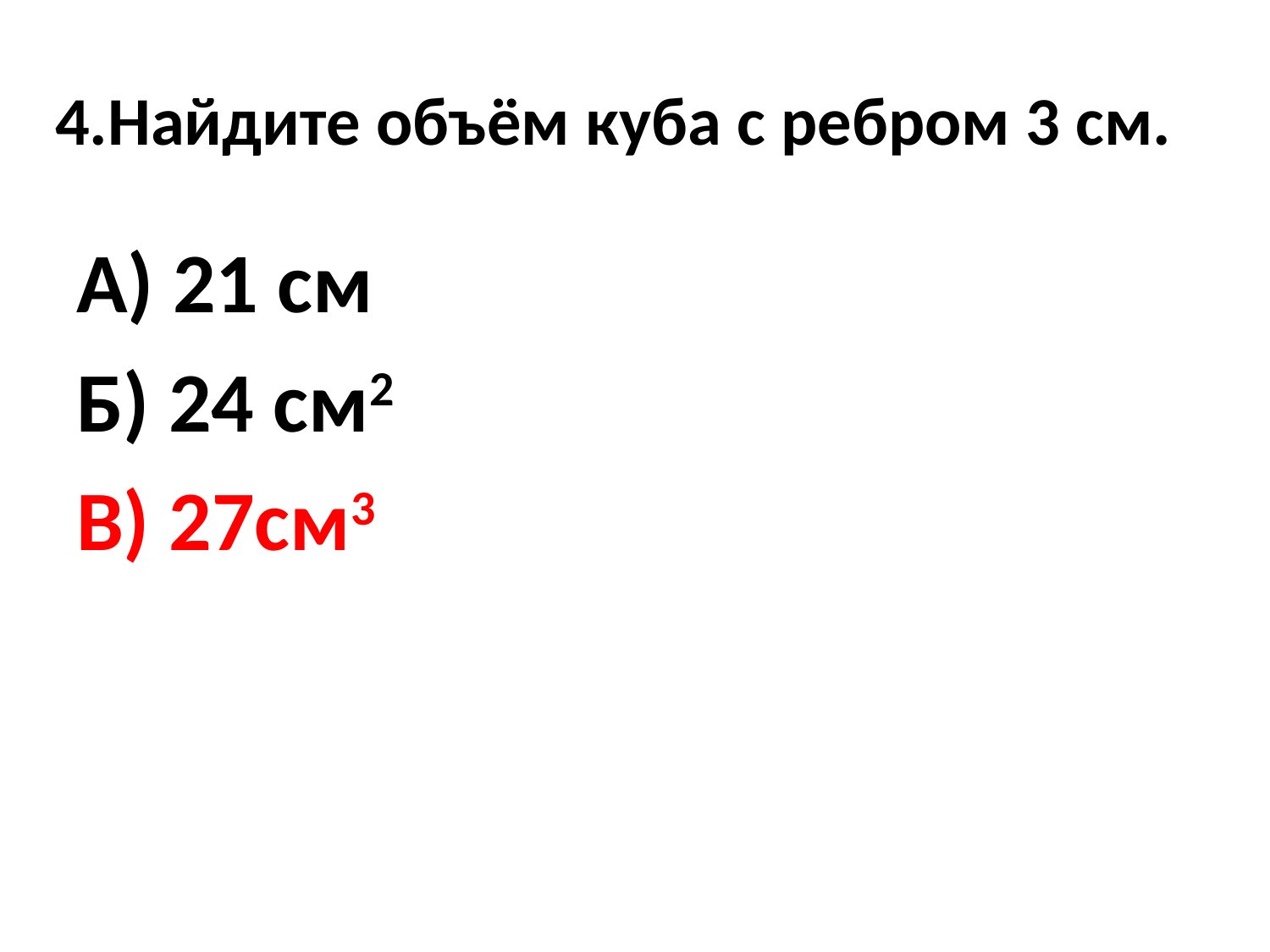

# 4.Найдите объём куба с ребром 3 см.
А) 21 см
Б) 24 см2
В) 27см3